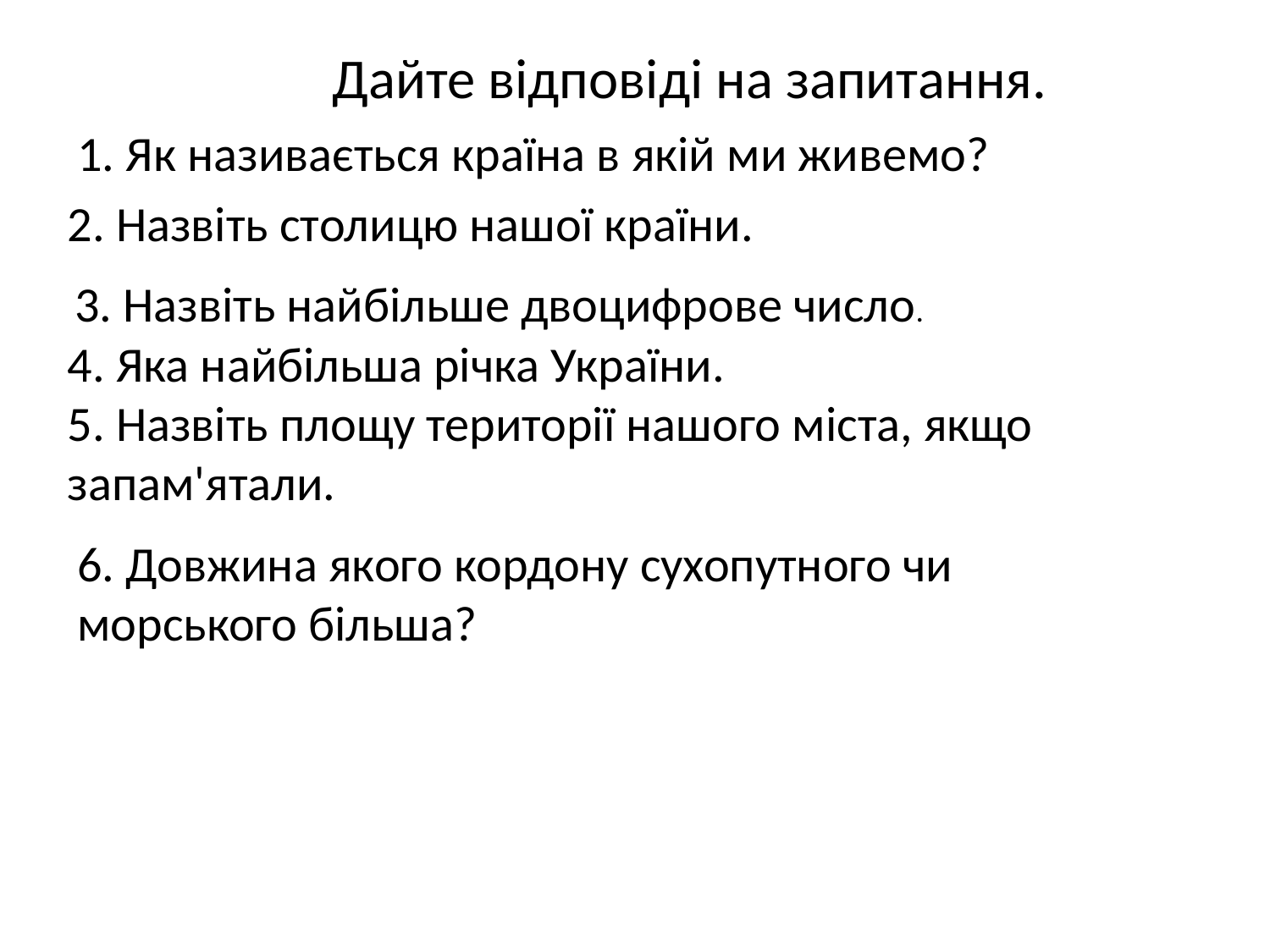

Дайте відповіді на запитання.
1. Як називається країна в якій ми живемо?
2. Назвіть столицю нашої країни.
 3. Назвіть найбільше двоцифрове число.
4. Яка найбільша річка України.
5. Назвіть площу території нашого міста, якщо запам'ятали.
6. Довжина якого кордону сухопутного чи морського більша?